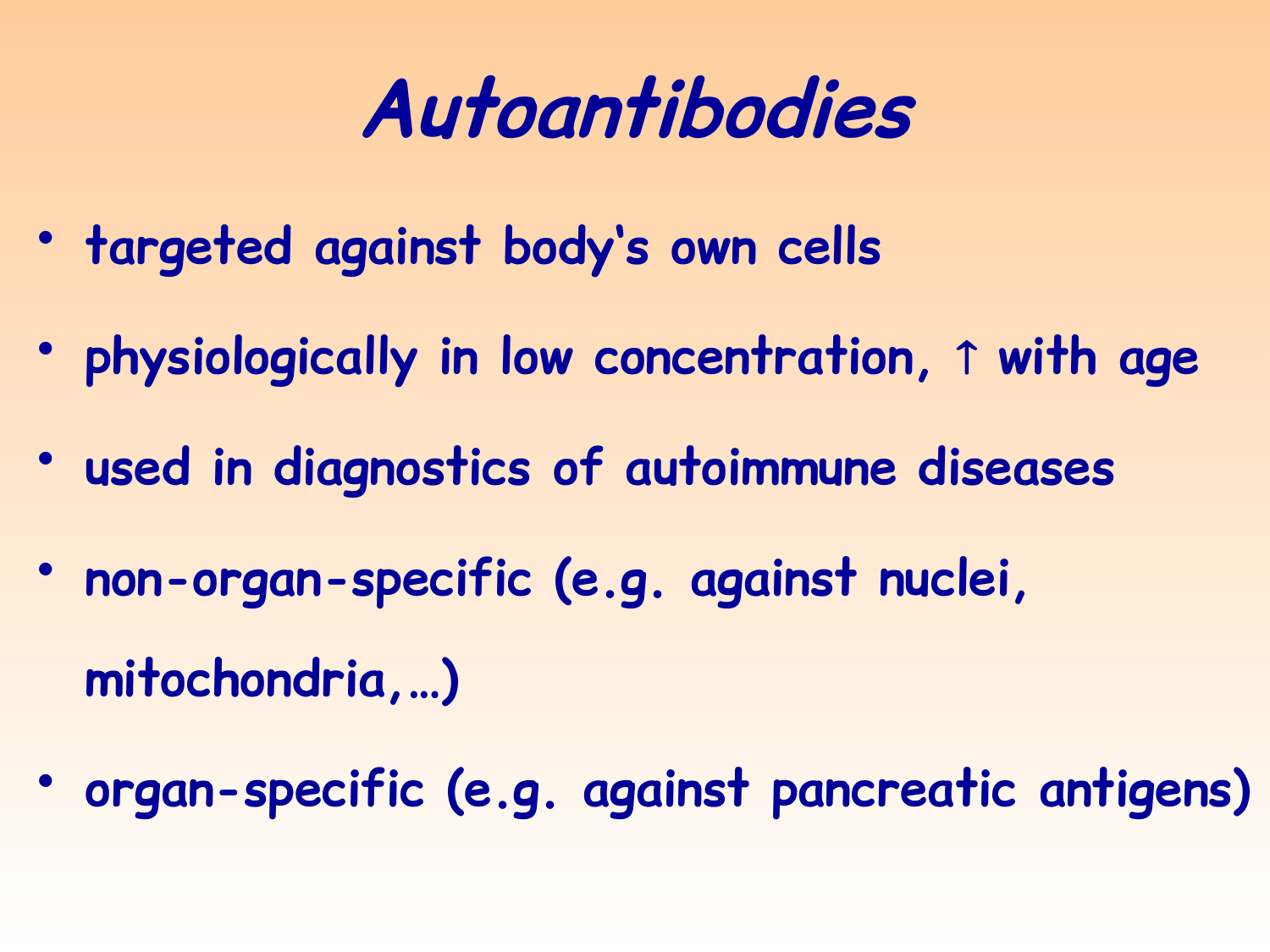

# Autoantibodies
targeted against body‘s own cells
physiologically in low concentration, ↑ with age
used in diagnostics of autoimmune diseases
non-organ-specific (e.g. against nuclei, mitochondria,…)
organ-specific (e.g. against pancreatic antigens)